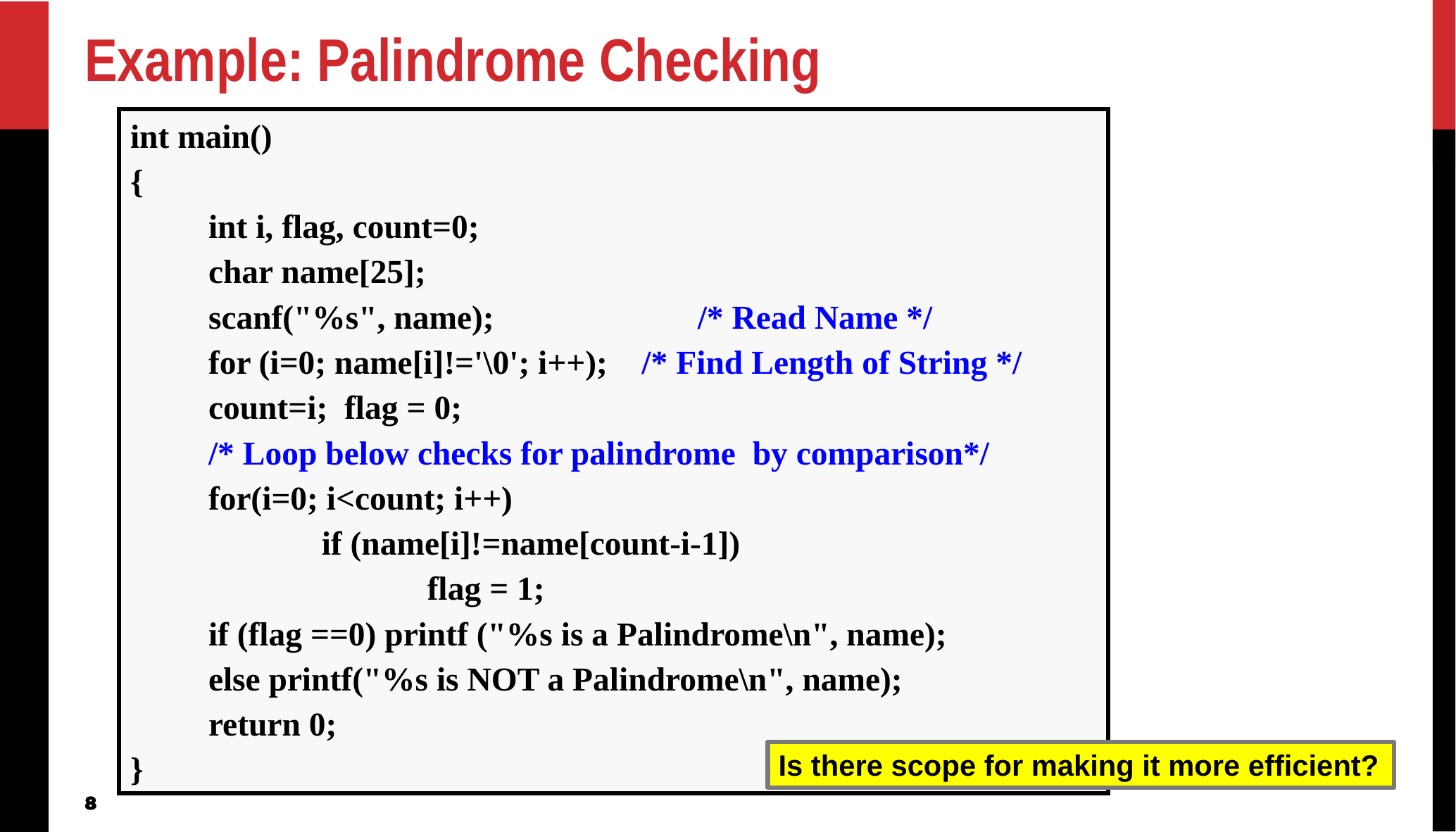

# Example: Palindrome Checking

int main()
{
   int i, flag, count=0;
   char name[25];
   scanf("%s", name);     	       /* Read Name */
   for (i=0; name[i]!='\0'; i++);    /* Find Length of String */
   count=i;  flag = 0;
   /* Loop below checks for palindrome  by comparison*/
   for(i=0; i<count; i++)
		if (name[i]!=name[count-i-1])
			flag = 1;
   if (flag ==0) printf ("%s is a Palindrome\n", name);
   else printf("%s is NOT a Palindrome\n", name);
   return 0;
}

Is there scope for making it more efficient?
8